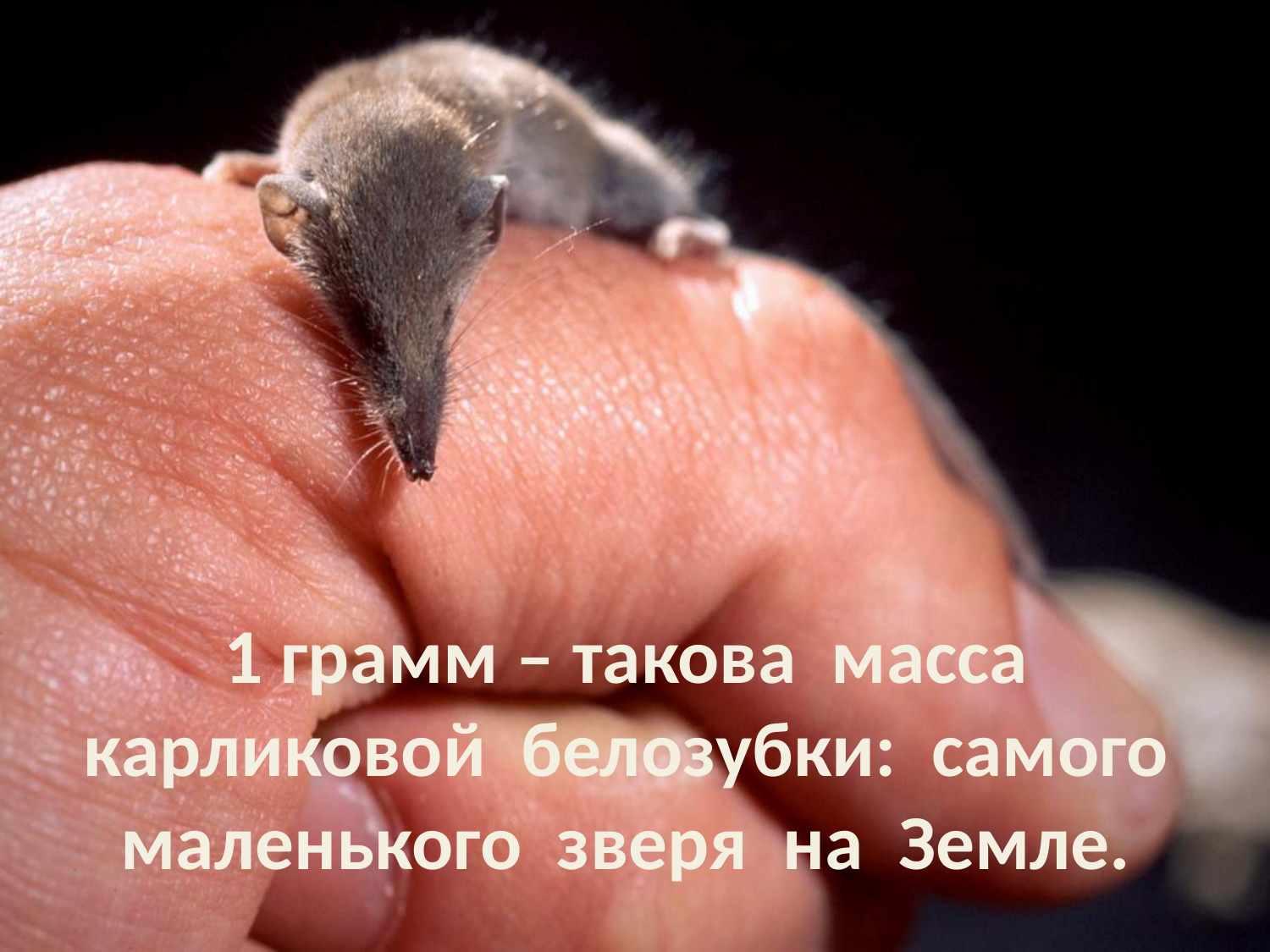

# 1 грамм – такова  масса карликовой  белозубки:  самого маленького  зверя  на  Земле.